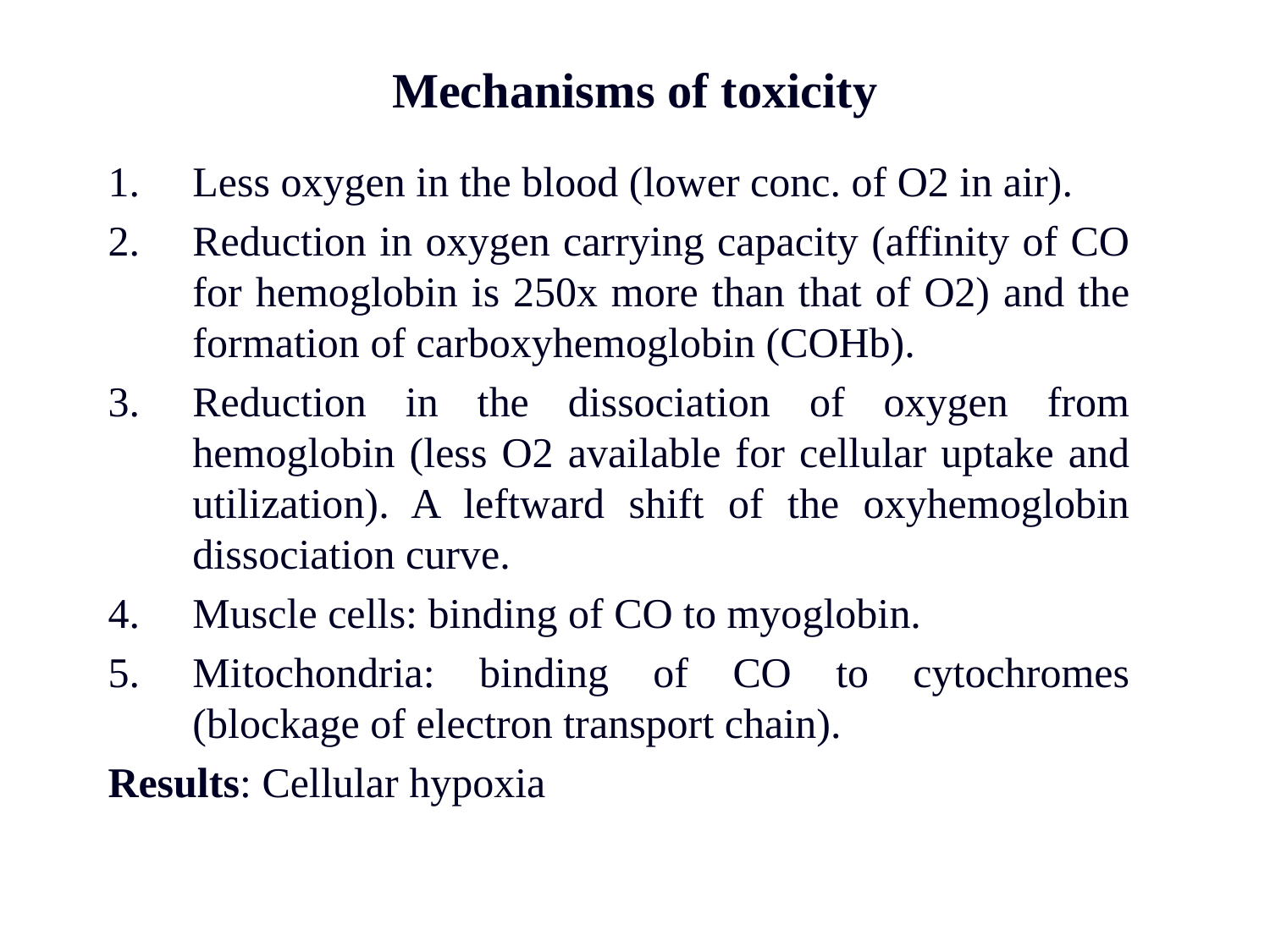

# Mechanisms of toxicity
Less oxygen in the blood (lower conc. of O2 in air).
Reduction in oxygen carrying capacity (affinity of CO for hemoglobin is 250x more than that of O2) and the formation of carboxyhemoglobin (COHb).
Reduction in the dissociation of oxygen from hemoglobin (less O2 available for cellular uptake and utilization). A leftward shift of the oxyhemoglobin dissociation curve.
Muscle cells: binding of CO to myoglobin.
Mitochondria: binding of CO to cytochromes (blockage of electron transport chain).
Results: Cellular hypoxia